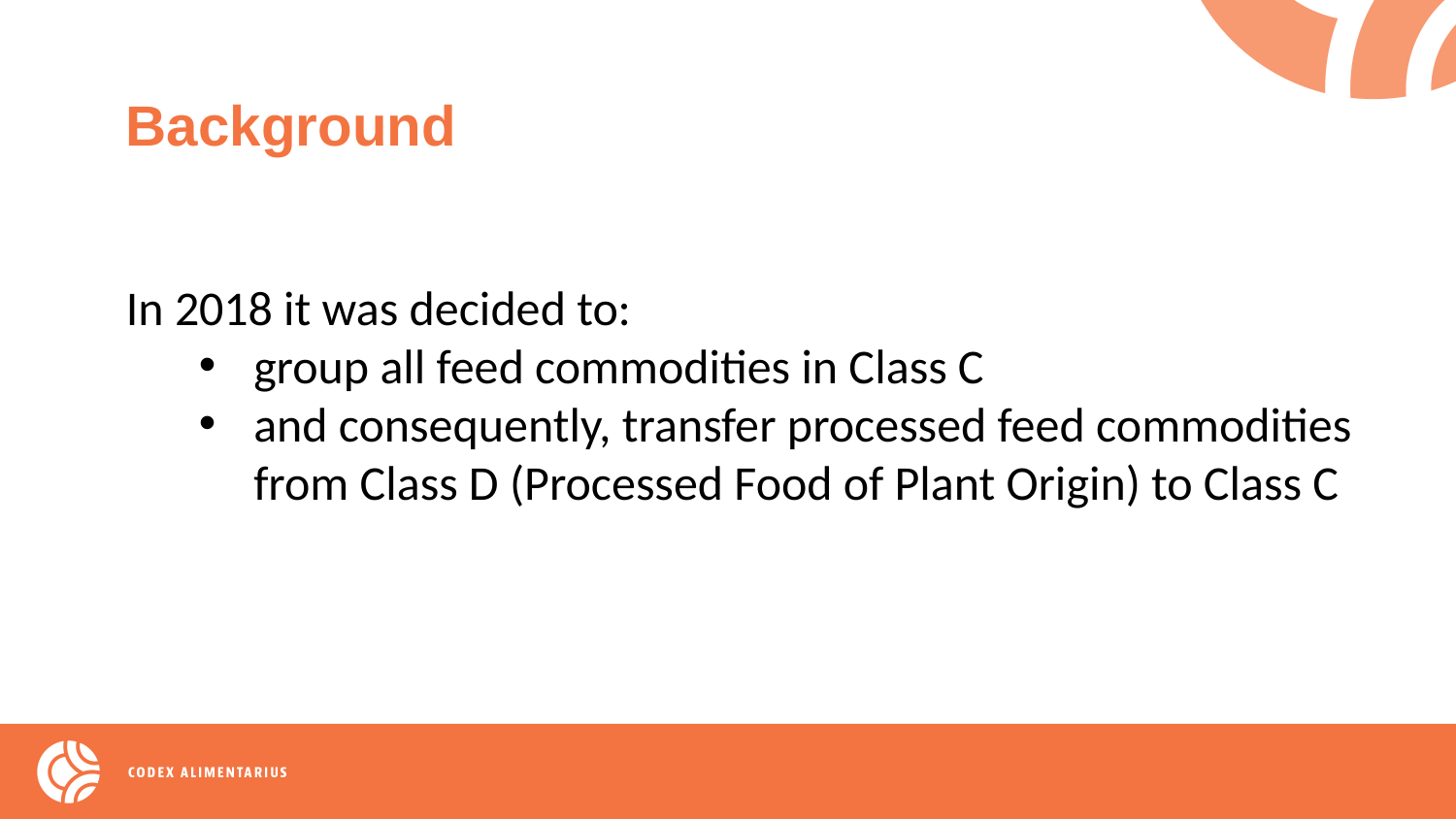

Background
In 2018 it was decided to:
group all feed commodities in Class C
and consequently, transfer processed feed commodities from Class D (Processed Food of Plant Origin) to Class C